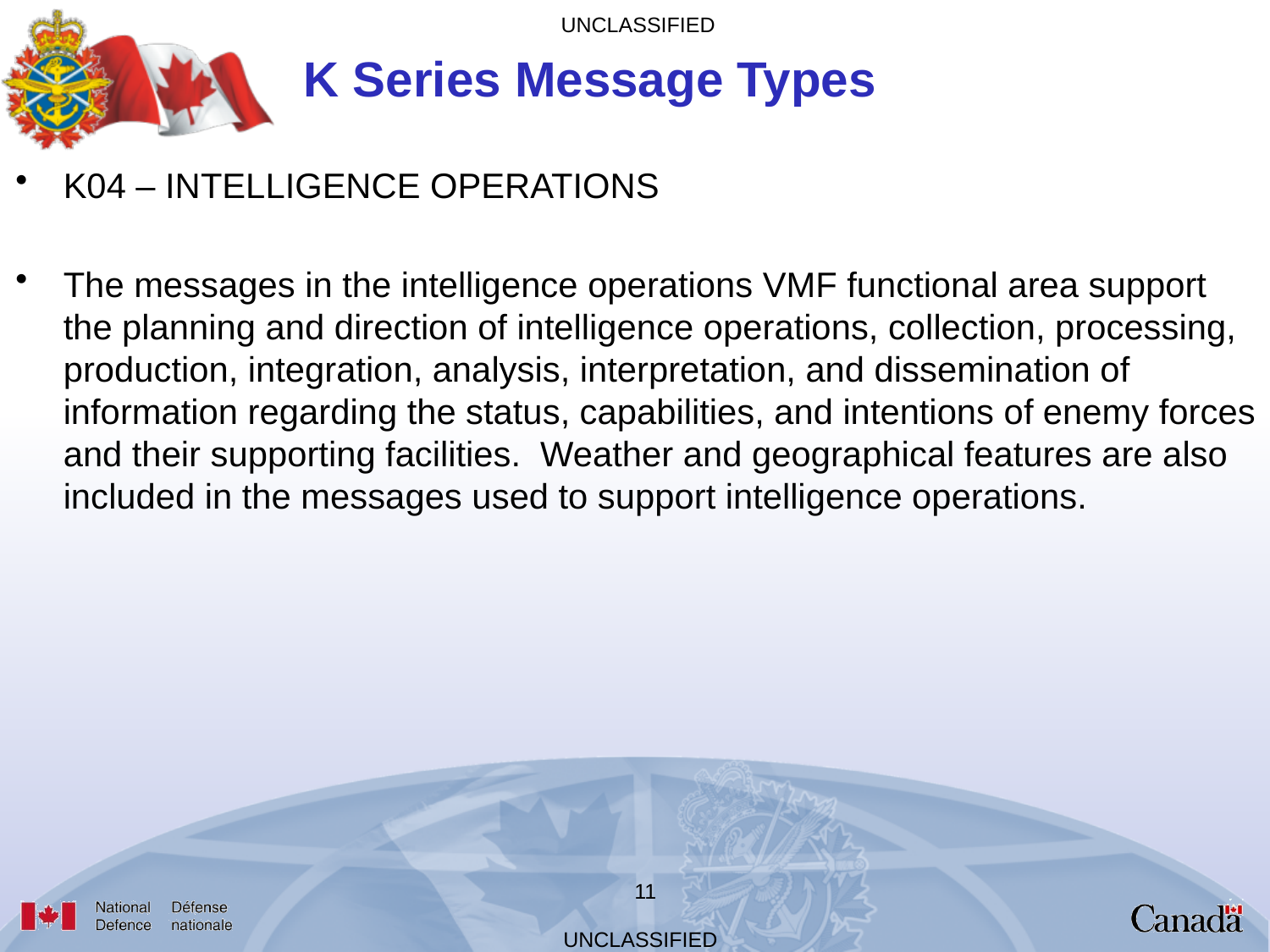

# K Series Message Types
K04 – INTELLIGENCE OPERATIONS

The messages in the intelligence operations VMF functional area support the planning and direction of intelligence operations, collection, processing, production, integration, analysis, interpretation, and dissemination of information regarding the status, capabilities, and intentions of enemy forces and their supporting facilities.  Weather and geographical features are also included in the messages used to support intelligence operations.